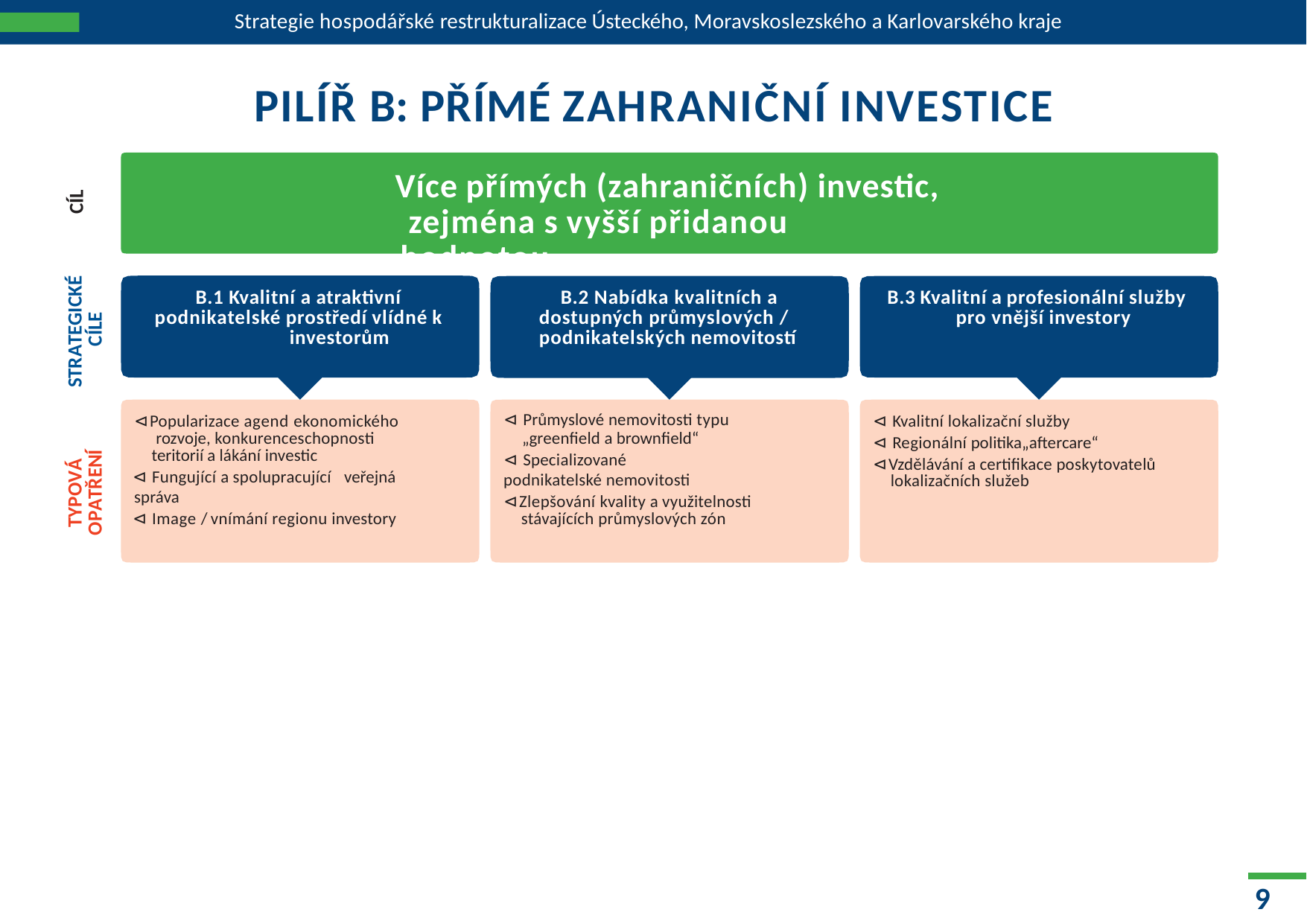

Strategie hospodářské restrukturalizace Ústeckého, Moravskoslezského a Karlovarského kraje

# PILÍŘ B: PŘÍMÉ ZAHRANIČNÍ INVESTICE

Více přímých (zahraničních) investic,  zejména s vyšší přidanou hodnotou
CÍL
STRATEGICKÉ CÍLE

B.1 Kvalitní a atraktivní  podnikatelské prostředí vlídné k
investorům
B.2 Nabídka kvalitních a  dostupných průmyslových /  podnikatelských nemovitostí
B.3 Kvalitní a profesionální služby  pro vnější investory

⊲    Průmyslové nemovitosti typu
„greenfield a brownfield“
⊲    Specializované podnikatelské nemovitosti
⊲ Zlepšování kvality a využitelnosti  stávajících průmyslových zón
⊲    Kvalitní lokalizační služby
⊲    Regionální politika„aftercare“
⊲ Vzdělávání a certifikace poskytovatelů  lokalizačních služeb
⊲ Popularizace agend ekonomického  rozvoje, konkurenceschopnosti  teritorií a lákání investic
⊲    Fungující a spolupracující   veřejná správa
⊲    Image / vnímání regionu investory
TYPOVÁ OPATŘENÍ
9